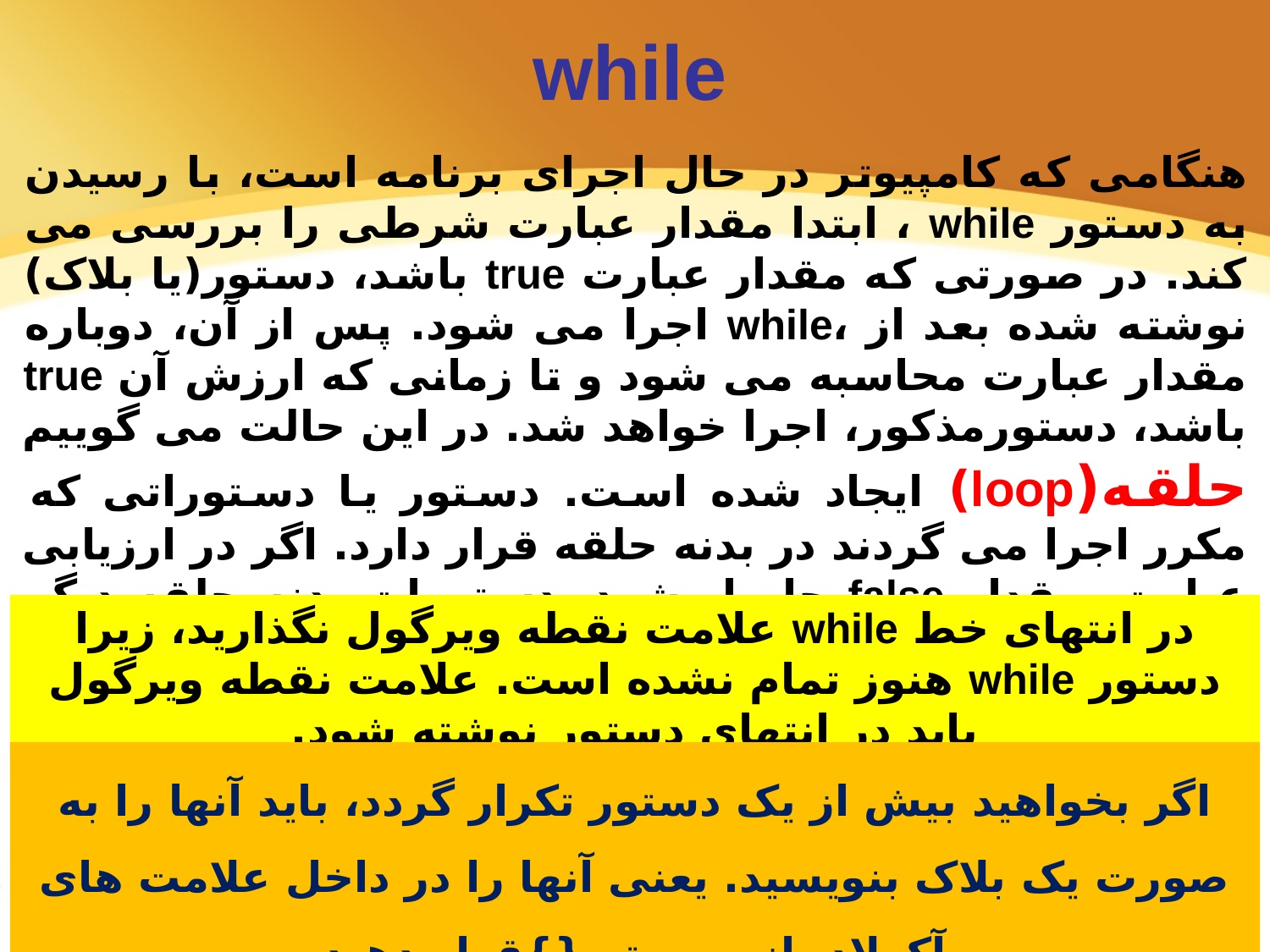

# while
هنگامی که کامپیوتر در حال اجرای برنامه است، با رسیدن به دستور while ، ابتدا مقدار عبارت شرطی را بررسی می کند. در صورتی که مقدار عبارت true باشد، دستور(یا بلاک) نوشته شده بعد از ،while اجرا می شود. پس از آن، دوباره مقدار عبارت محاسبه می شود و تا زمانی که ارزش آن true باشد، دستورمذکور، اجرا خواهد شد. در این حالت می گوییم حلقه(loop) ایجاد شده است. دستور یا دستوراتی که مکرر اجرا می گردند در بدنه حلقه قرار دارد. اگر در ارزیابی عبارت، مقدار false حاصل شود، دستورات بدنه حلقه دیگر اجرا نخواهند شد.برنامه از حلقه خارج می شود
و دستورات بعدی اجرا می شوند.
در انتهای خط while علامت نقطه ویرگول نگذارید، زیرا دستور while هنوز تمام نشده است. علامت نقطه ویرگول باید در انتهای دستور نوشته شود.
اگر بخواهید بیش از یک دستور تکرار گردد، باید آنها را به صورت یک بلاک بنویسید. یعنی آنها را در داخل علامت های آکولاد باز و بسته {}قرار دهید
5